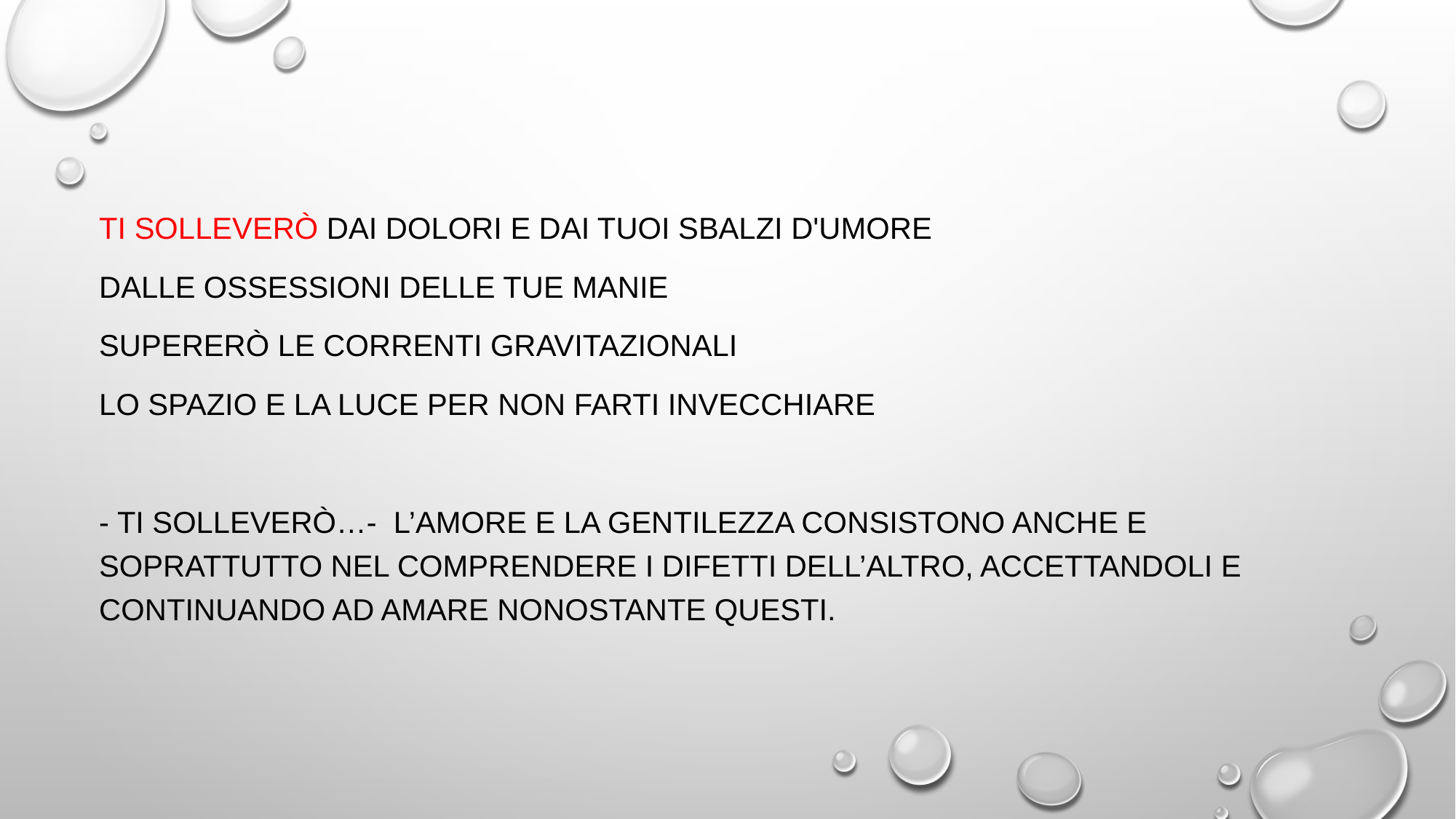

Ti solleverò dai dolori e dai tuoi sbalzi d'umore
Dalle ossessioni delle tue manie
Supererò le correnti gravitazionali
Lo spazio e la luce per non farti invecchiare

- Ti solleverò…-  l’amore e la gentilezza consistono anche e soprattutto NEl comprendere i difetti dell’altro, accettandoli e continuando ad amare nonostante questi.